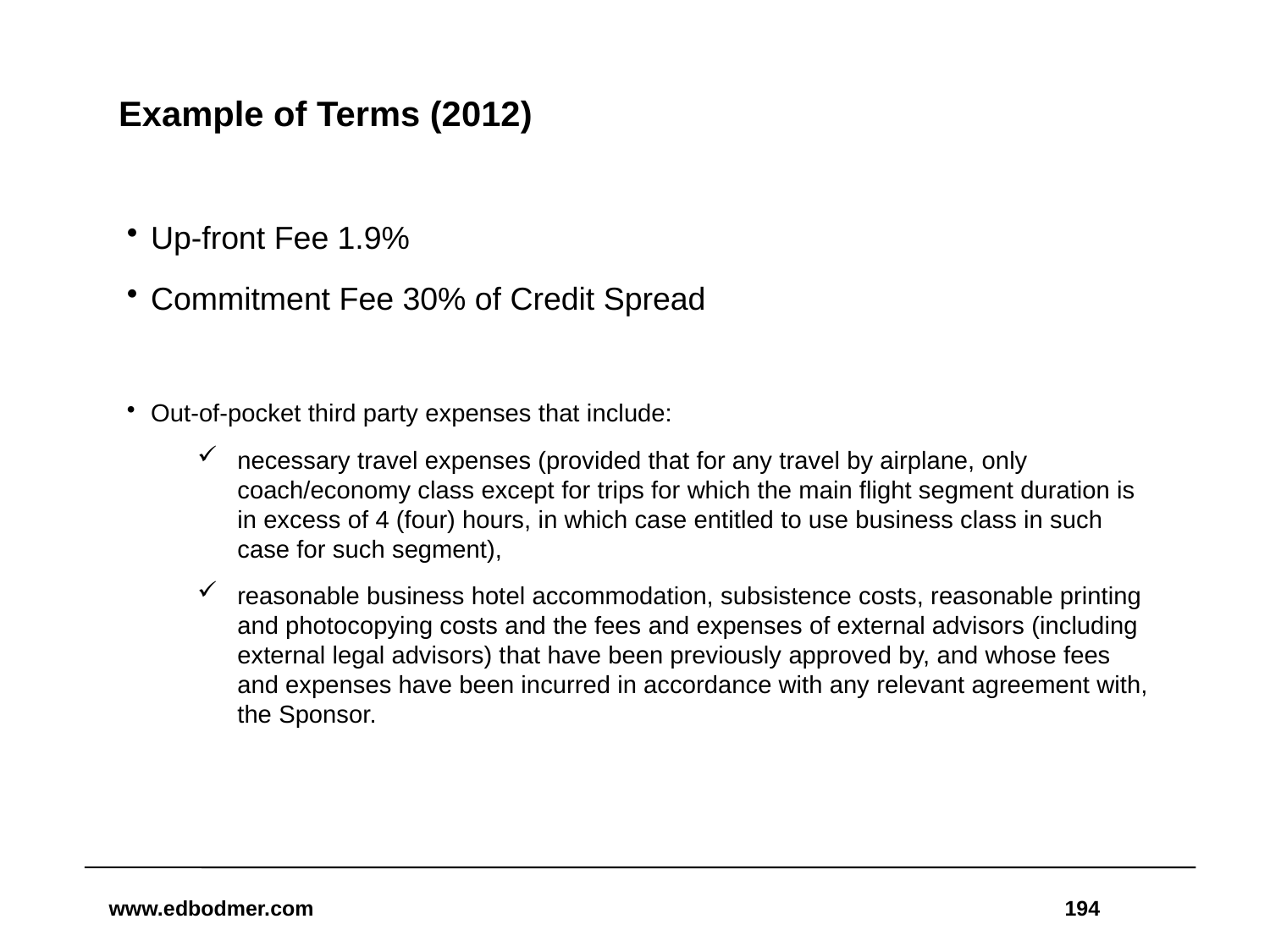

# Example of Terms (2012)
Up-front Fee 1.9%
Commitment Fee 30% of Credit Spread

Out-of-pocket third party expenses that include:
necessary travel expenses (provided that for any travel by airplane, only coach/economy class except for trips for which the main flight segment duration is in excess of 4 (four) hours, in which case entitled to use business class in such case for such segment),
reasonable business hotel accommodation, subsistence costs, reasonable printing and photocopying costs and the fees and expenses of external advisors (including external legal advisors) that have been previously approved by, and whose fees and expenses have been incurred in accordance with any relevant agreement with, the Sponsor.